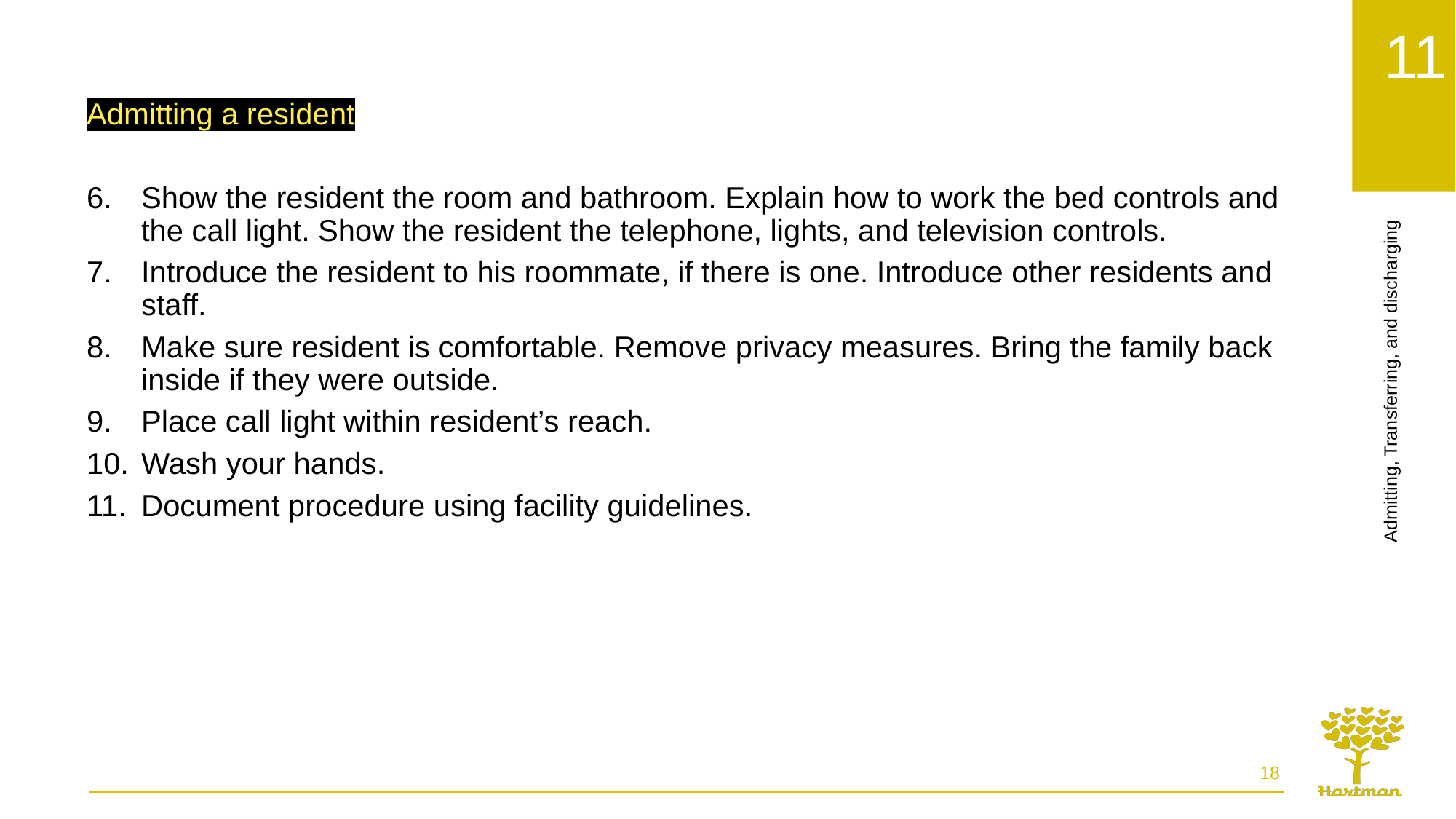

Admitting a resident

Show the resident the room and bathroom. Explain how to work the bed controls and the call light. Show the resident the telephone, lights, and television controls.
Introduce the resident to his roommate, if there is one. Introduce other residents and staff.
Make sure resident is comfortable. Remove privacy measures. Bring the family back inside if they were outside.
Place call light within resident’s reach.
Wash your hands.
Document procedure using facility guidelines.

18